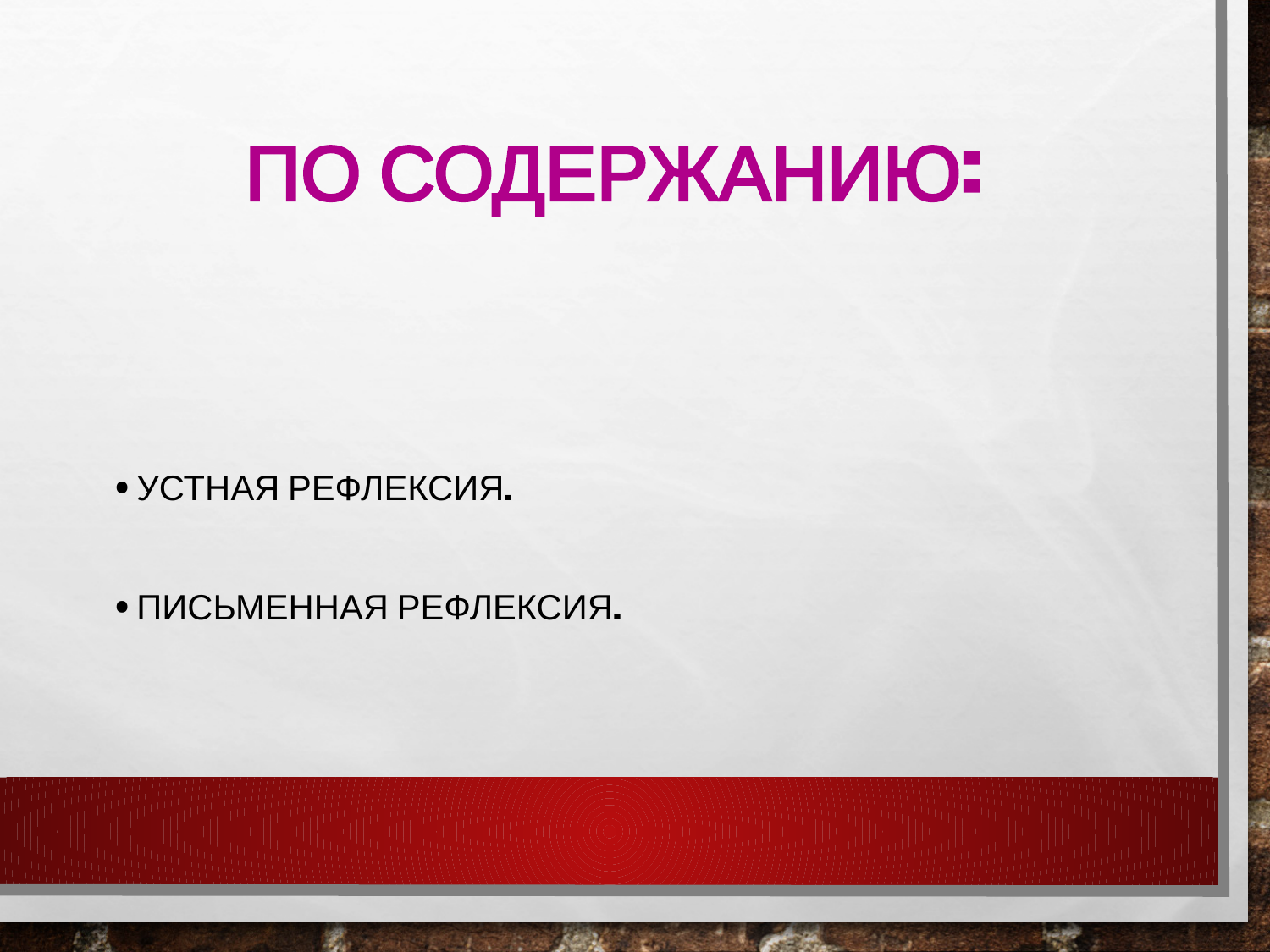

# По содержанию:
• Устная рефлексия.
• Письменная рефлексия.